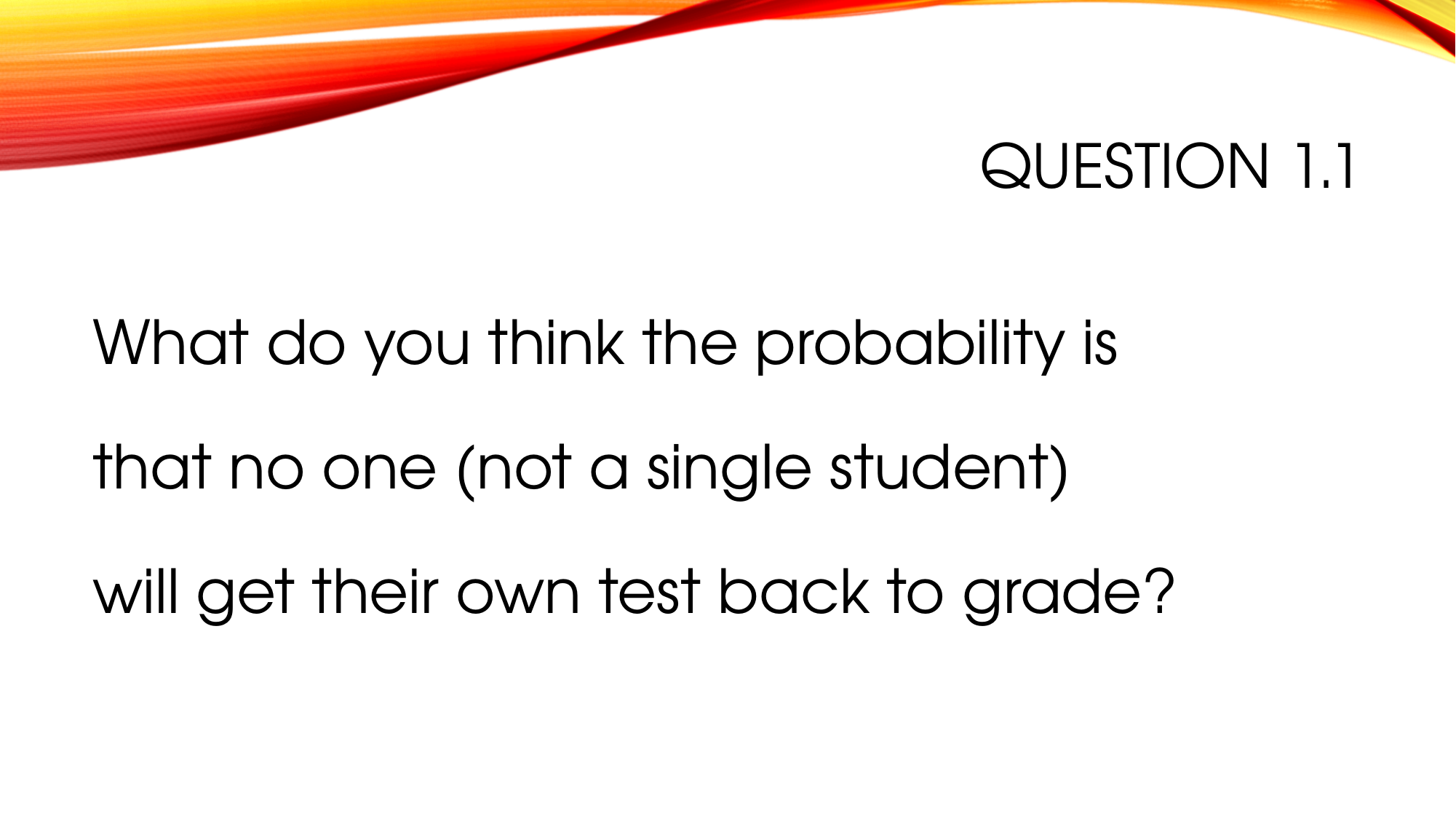

# Question 1.1
What do you think the probability is
that no one (not a single student)
will get their own test back to grade?